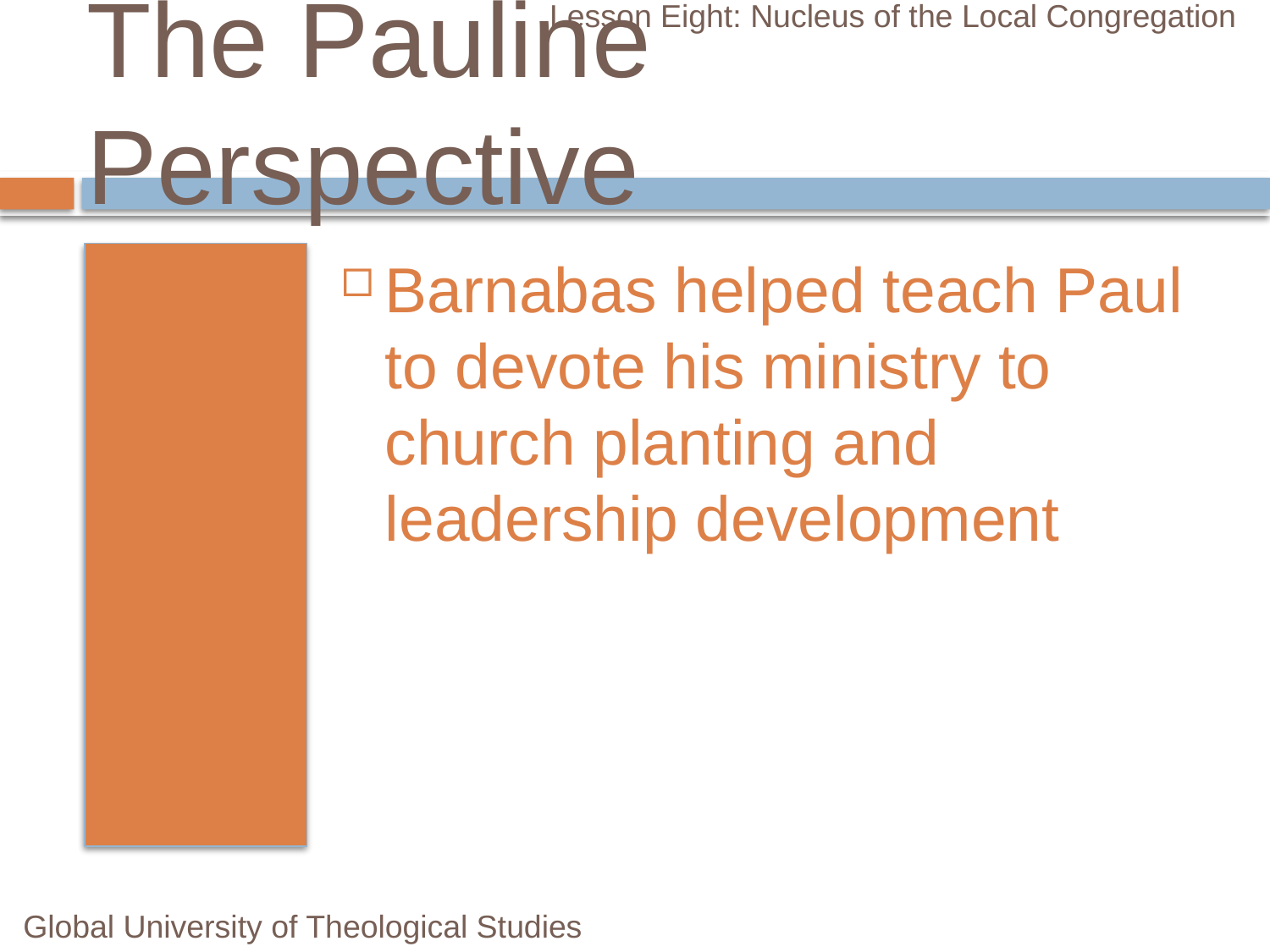

Lesson Eight: Nucleus of the Local Congregation
# The Pauline Perspective

Barnabas helped teach Paul to devote his ministry to church planting and leadership development
Global University of Theological Studies